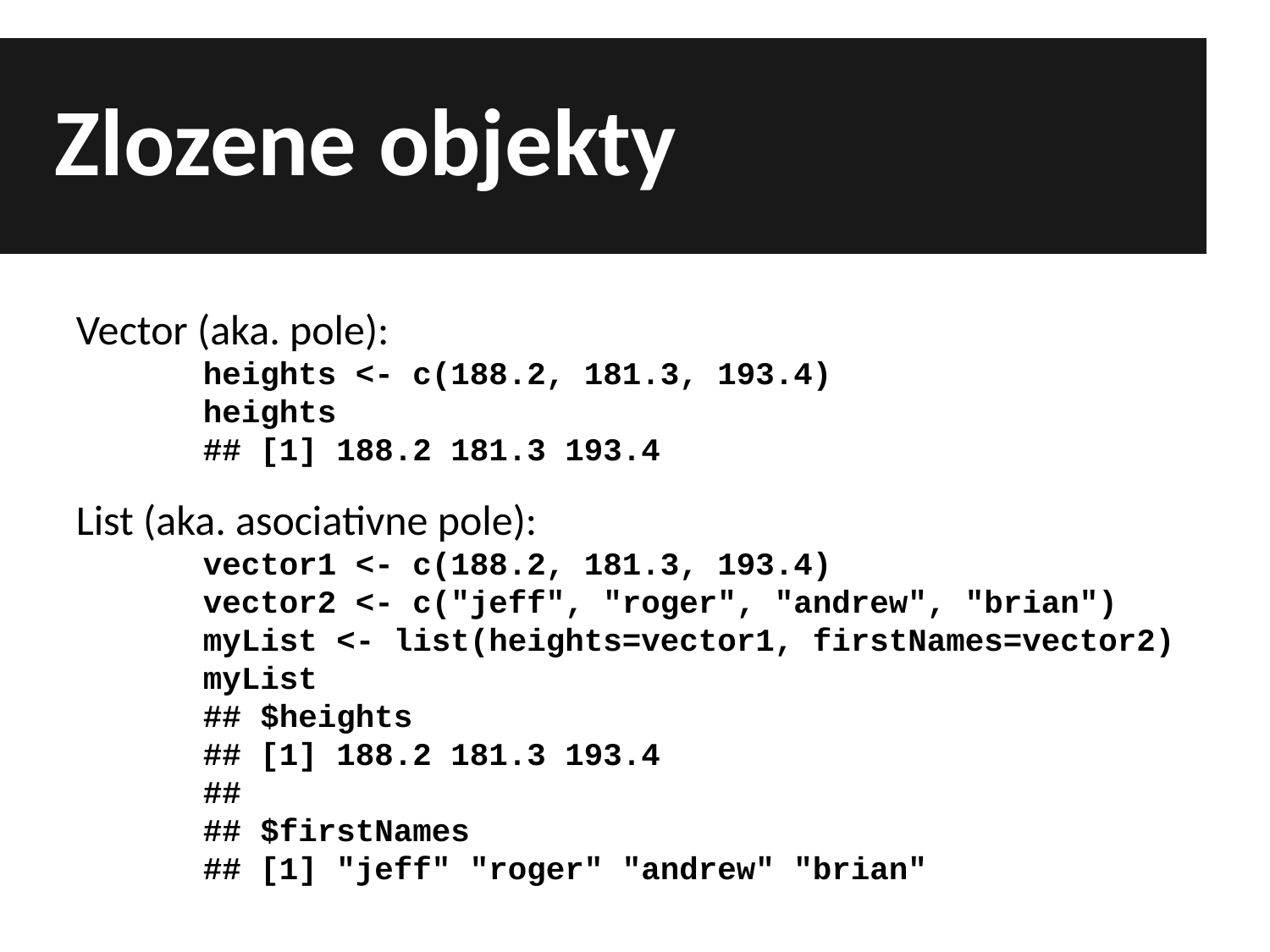

Zlozene objekty
Vector (aka. pole):
	heights <- c(188.2, 181.3, 193.4)
	heights
	## [1] 188.2 181.3 193.4

List (aka. asociativne pole):
	vector1 <- c(188.2, 181.3, 193.4)
	vector2 <- c("jeff", "roger", "andrew", "brian")
	myList <- list(heights=vector1, firstNames=vector2)
	myList
	## $heights
	## [1] 188.2 181.3 193.4
	##
	## $firstNames
	## [1] "jeff" "roger" "andrew" "brian"